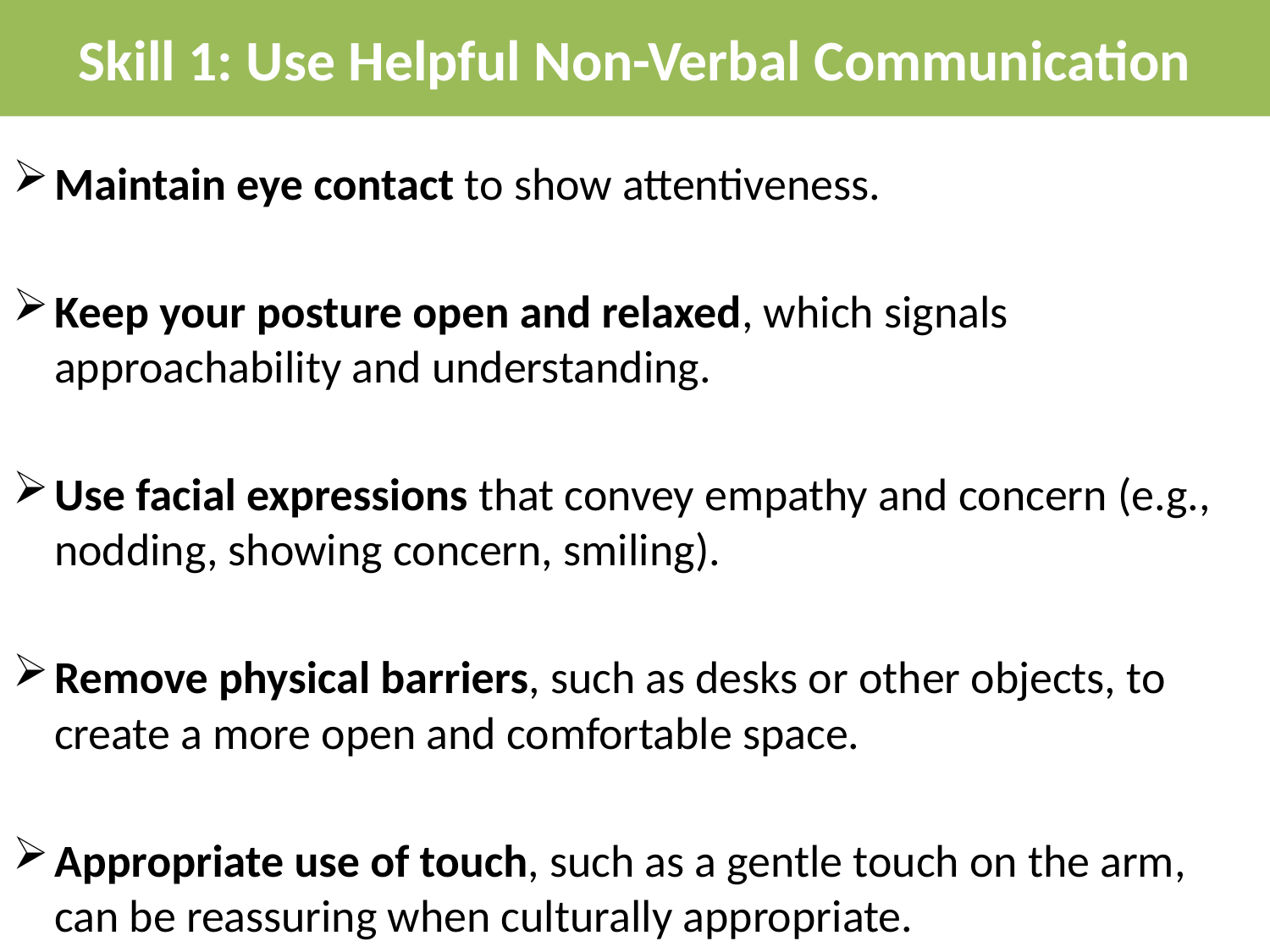

Skill 1: Use Helpful Non-Verbal Communication
Maintain eye contact to show attentiveness.

Keep your posture open and relaxed, which signals approachability and understanding.

Use facial expressions that convey empathy and concern (e.g., nodding, showing concern, smiling).

Remove physical barriers, such as desks or other objects, to create a more open and comfortable space.

Appropriate use of touch, such as a gentle touch on the arm, can be reassuring when culturally appropriate.